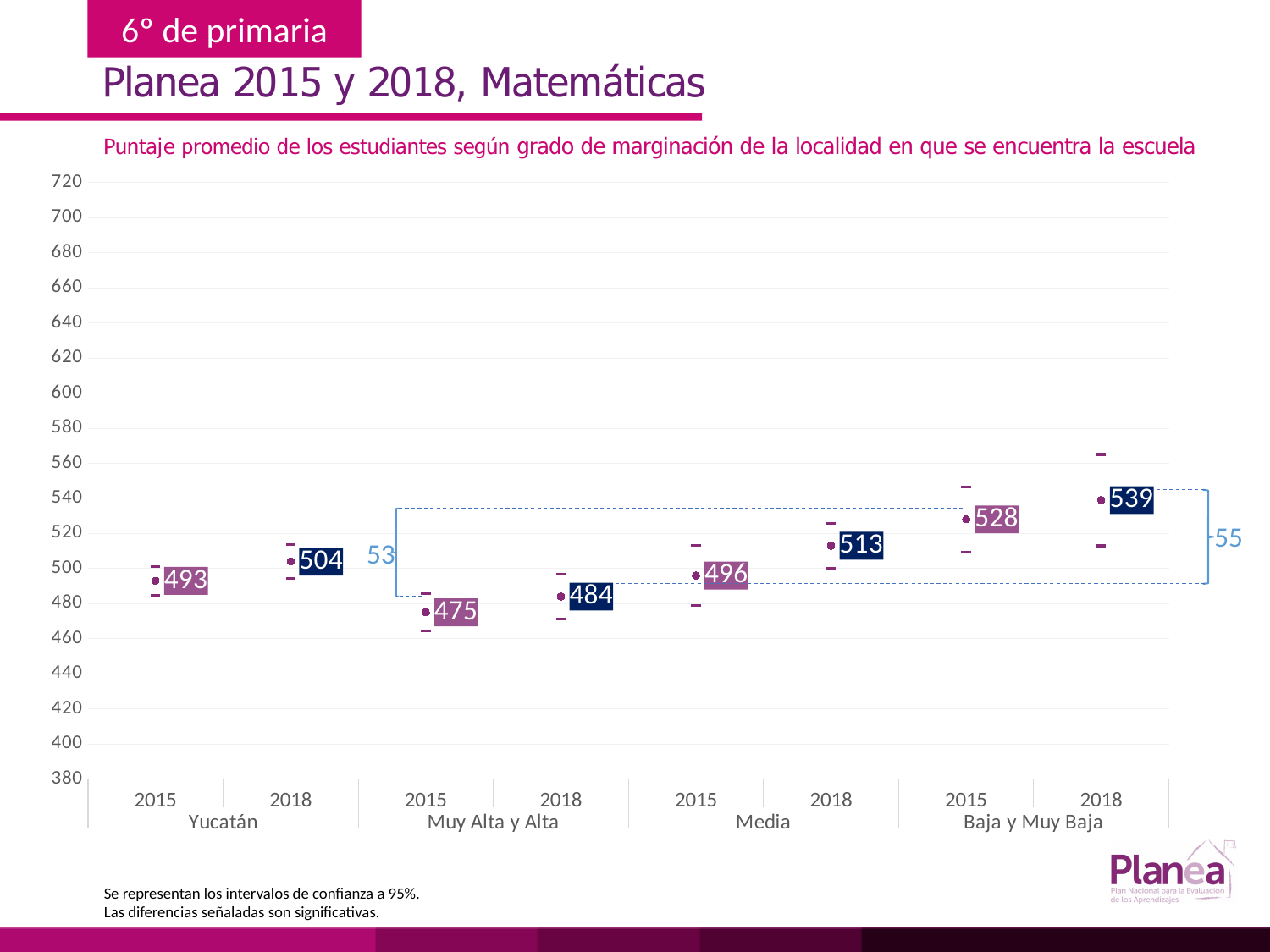

Planea 2015 y 2018, Matemáticas

Puntaje promedio de los estudiantes según grado de marginación de la localidad en que se encuentra la escuela

### Chart

| Category |  |  |  |
|---|---|---|---|
| 2015 | 484.841 | 501.159 | 493.0 |
| 2018 | 494.249 | 513.751 | 504.0 |
| 2015 | 464.453 | 485.547 | 475.0 |
| 2018 | 471.264 | 496.736 | 484.0 |
| 2015 | 478.886 | 513.114 | 496.0 |
| 2018 | 500.264 | 525.736 | 513.0 |
| 2015 | 509.294 | 546.706 | 528.0 |
| 2018 | 512.931 | 565.069 | 539.0 |
55

53
Se representan los intervalos de confianza a 95%.
Las diferencias señaladas son significativas.